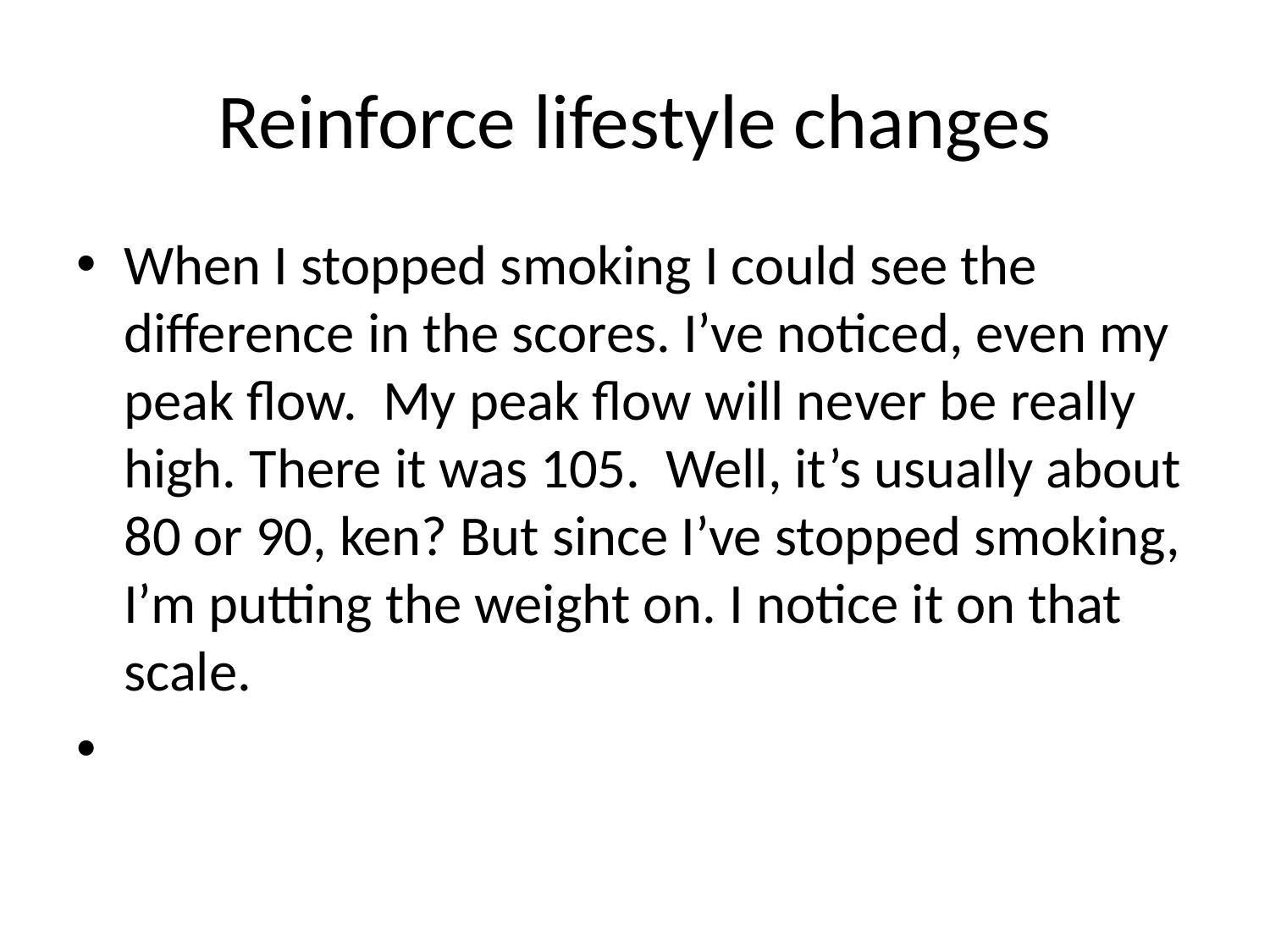

# Reinforce lifestyle changes
When I stopped smoking I could see the difference in the scores. I’ve noticed, even my peak flow.  My peak flow will never be really high. There it was 105.  Well, it’s usually about 80 or 90, ken? But since I’ve stopped smoking, I’m putting the weight on. I notice it on that scale.